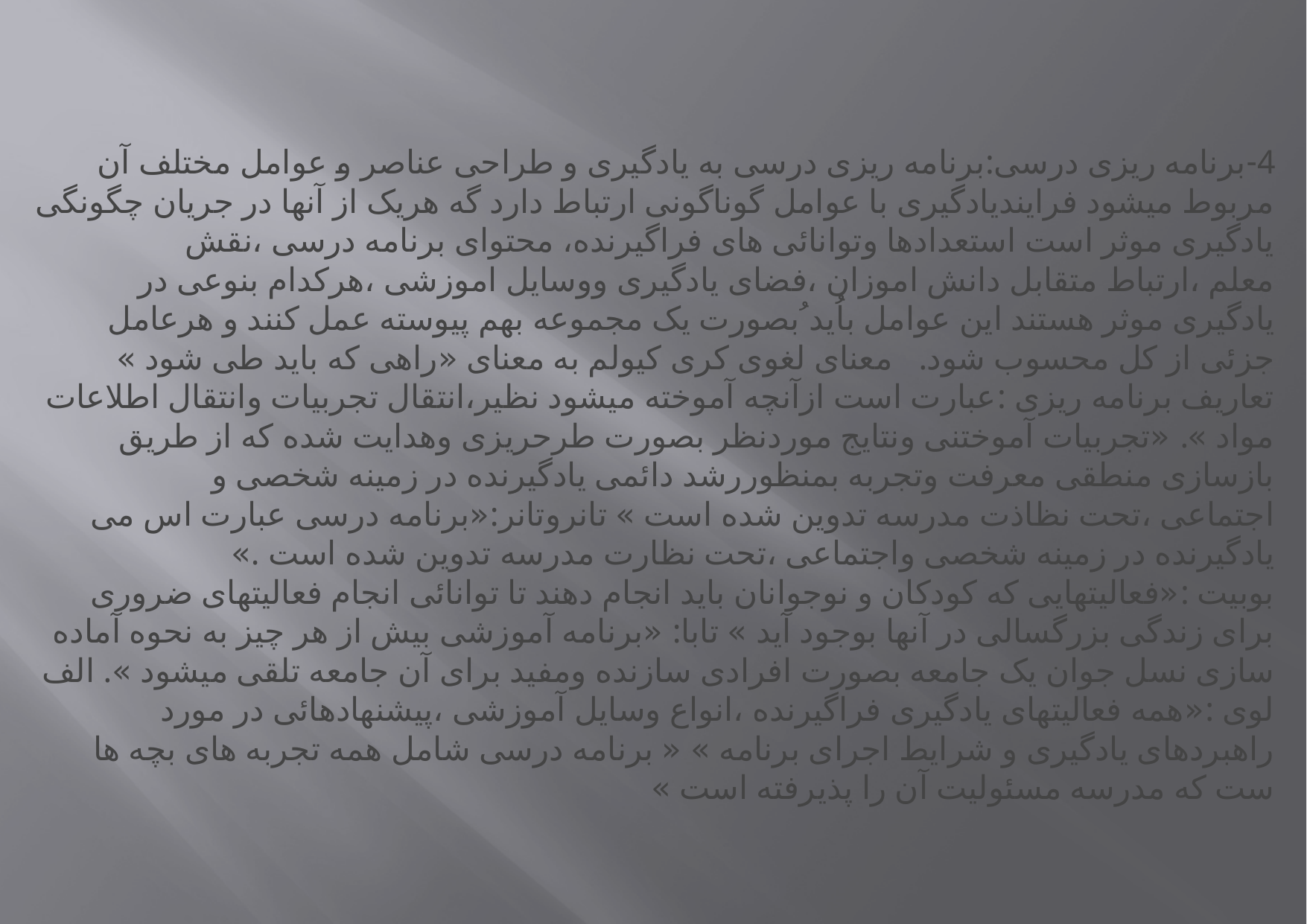

4-برنامه ریزی درسی:برنامه ریزی درسی به یادگیری و طراحی عناصر و عوامل مختلف آن مربوط میشود فرایندیادگیری با عوامل گوناگونی ارتباط دارد گه هریک از آنها در جریان چگونگی یادگیری موثر است استعدادها وتوانائی های فراگیرنده، محتوای برنامه درسی ،نقش معلم ،ارتباط متقابل دانش اموزان ،فضای یادگیری ووسایل اموزشی ،هرکدام بنوعی در یادگیری موثر هستند این عوامل باُُید ُبصورت یک مجموعه بهم پیوسته عمل کنند و هرعامل جزئی از کل محسوب شود.   معنای لغوی کری کیولم به معنای «راهی که باید طی شود » تعاریف برنامه ریزی :عبارت است ازآنچه آموخته میشود نظیر،انتقال تجربیات وانتقال اطلاعات مواد ». «تجربیات آموختنی ونتایج موردنظر بصورت طرحریزی وهدایت شده که از طریق بازسازی منطقی معرفت وتجربه بمنظوررشد دائمی یادگیرنده در زمینه شخصی و اجتماعی ،تحت نظاذت مدرسه تدوین شده است » تانروتانر:«برنامه درسی عبارت اس می یادگیرنده در زمینه شخصی واجتماعی ،تحت نظارت مدرسه تدوین شده است .» بوبیت :«فعالیتهایی که کودکان و نوجوانان باید انجام دهند تا توانائی انجام فعالیتهای ضروری برای زندگی بزرگسالی در آنها بوجود آید » تابا: «برنامه آموزشی بیش از هر چیز به نحوه آماده سازی نسل جوان یک جامعه بصورت افرادی سازنده ومفید برای آن جامعه تلقی میشود ». الف لوی :«همه فعالیتهای یادگیری فراگیرنده ،انواع وسایل آموزشی ،پیشنهادهائی در مورد راهبردهای یادگیری و شرایط اجرای برنامه » « برنامه درسی شامل همه تجربه های بچه ها ست که مدرسه مسئولیت آن را پذیرفته است »